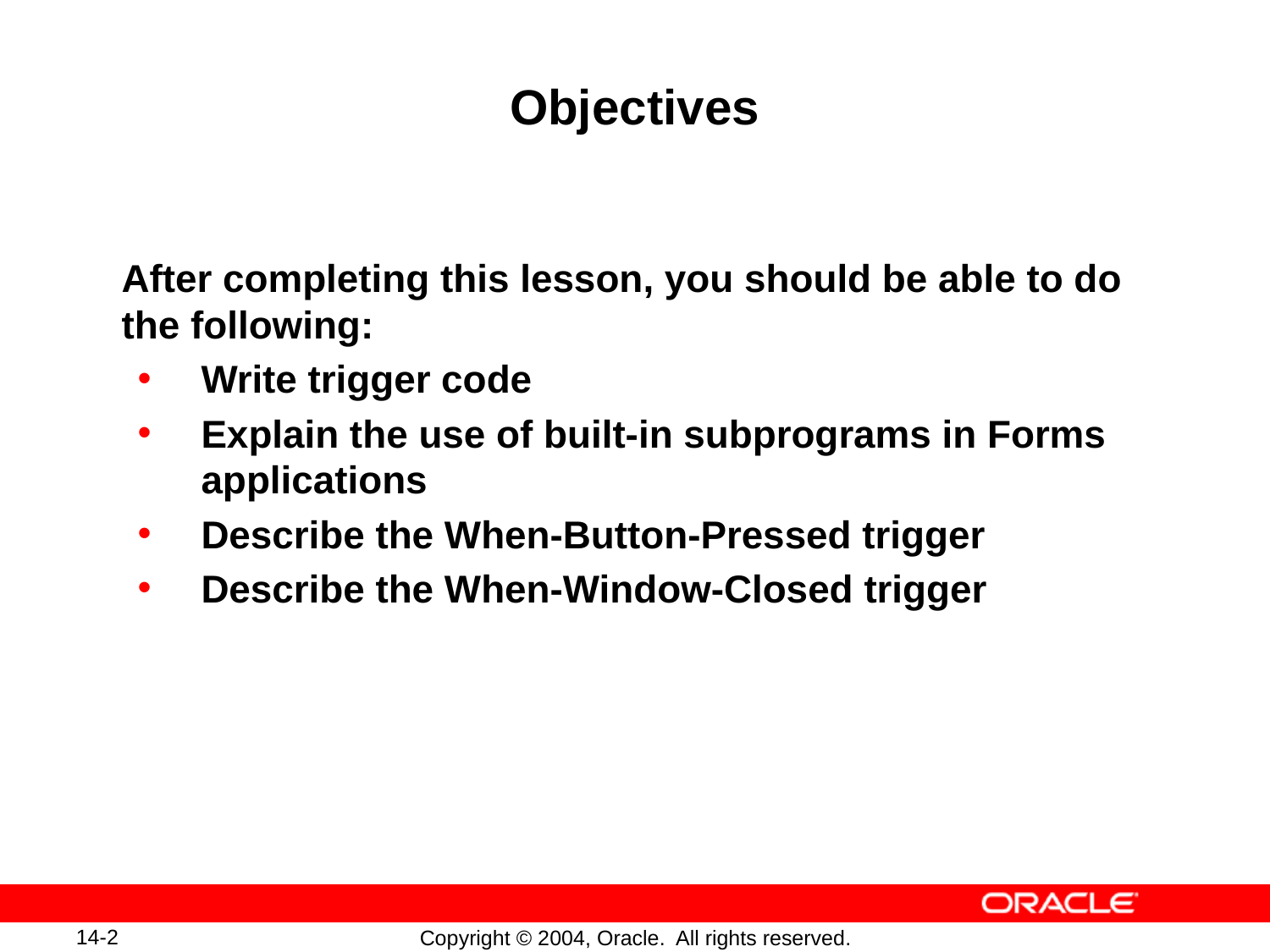

# Objectives
After completing this lesson, you should be able to do the following:
Write trigger code
Explain the use of built-in subprograms in Forms applications
Describe the When-Button-Pressed trigger
Describe the When-Window-Closed trigger